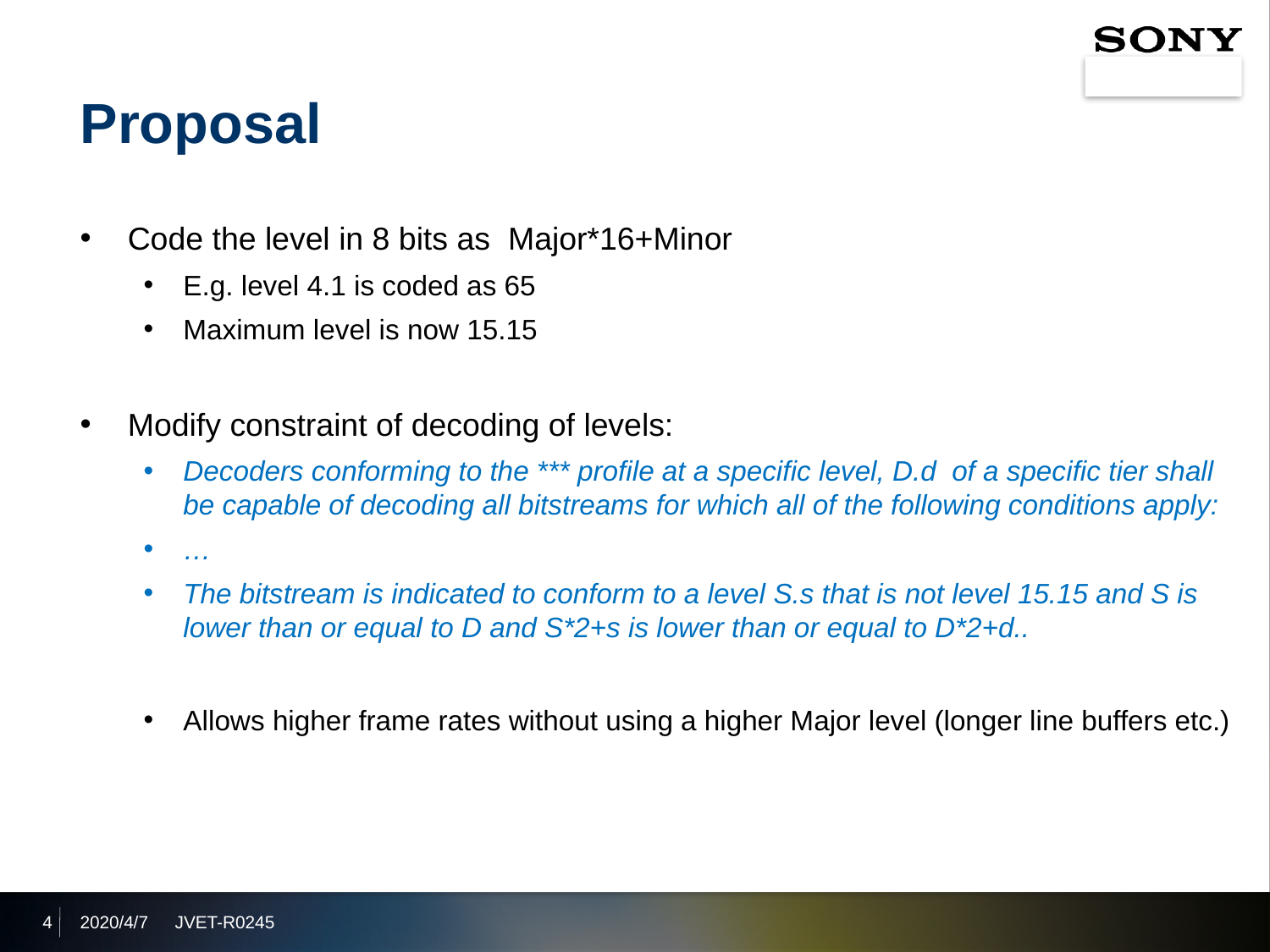

# Proposal

Code the level in 8 bits as  Major*16+Minor
E.g. level 4.1 is coded as 65
Maximum level is now 15.15

Modify constraint of decoding of levels:
Decoders conforming to the *** profile at a specific level, D.d  of a specific tier shall be capable of decoding all bitstreams for which all of the following conditions apply:
…
The bitstream is indicated to conform to a level S.s that is not level 15.15 and S is lower than or equal to D and S*2+s is lower than or equal to D*2+d..

Allows higher frame rates without using a higher Major level (longer line buffers etc.)

4
2020/4/7
JVET-R0245